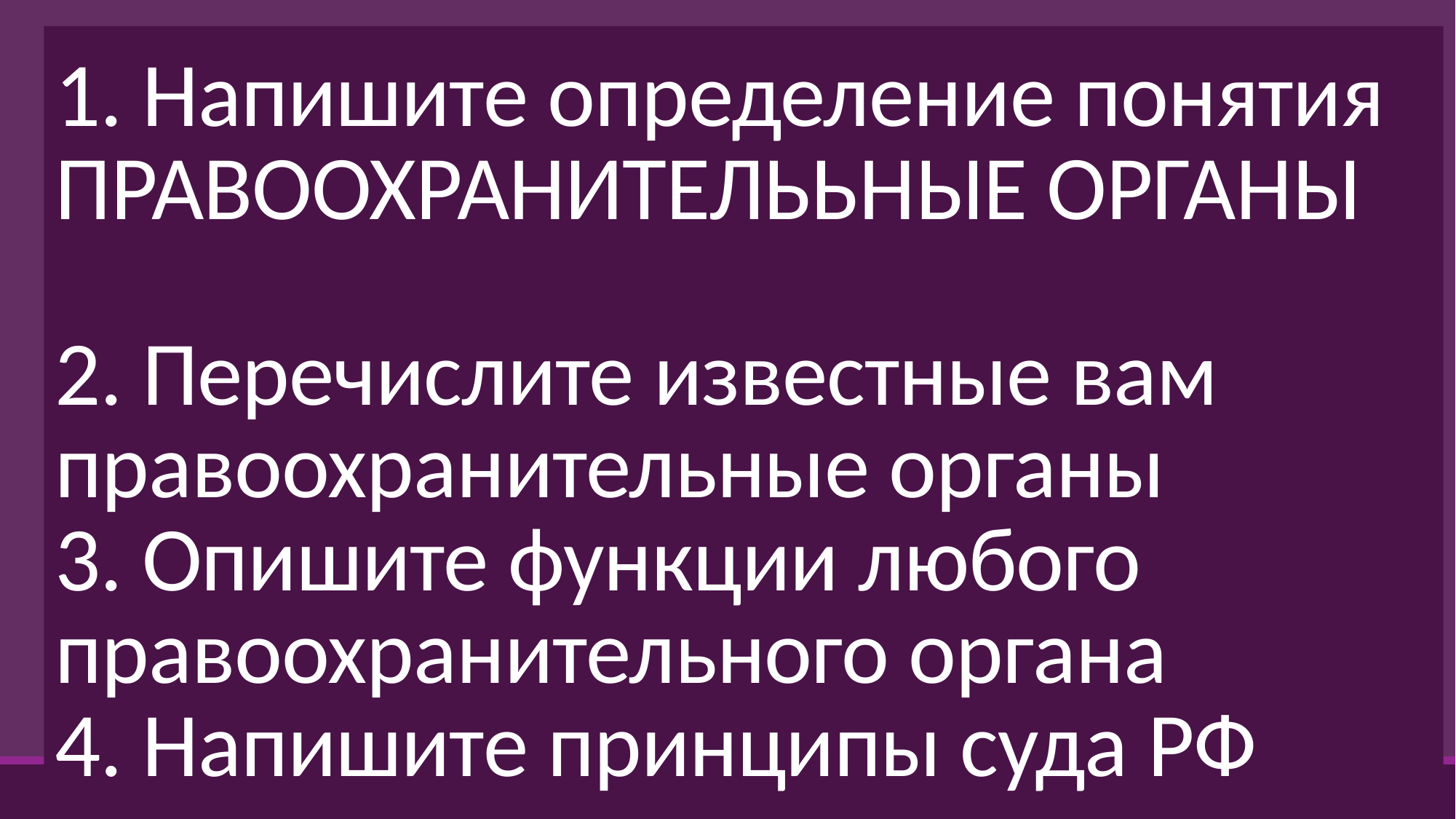

# 1. Напишите определение понятия ПРАВООХРАНИТЕЛЬЬНЫЕ ОРГАНЫ 2. Перечислите известные вам правоохранительные органы 3. Опишите функции любого правоохранительного органа 4. Напишите принципы суда РФ